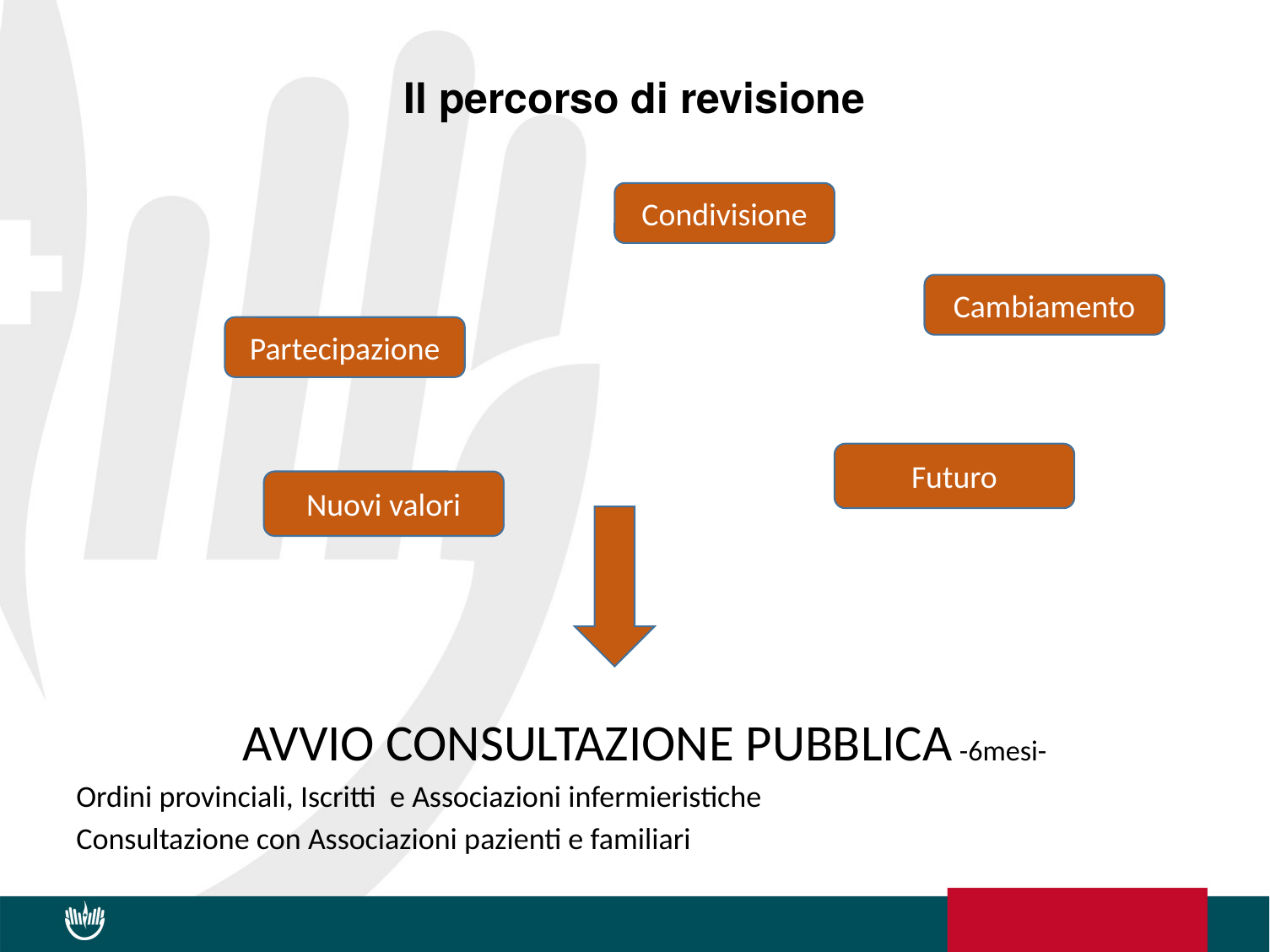

# Il percorso di revisione
Condivisione
Cambiamento
Partecipazione
Futuro
Nuovi valori

AVVIO CONSULTAZIONE PUBBLICA -6mesi-
Ordini provinciali, Iscritti  e Associazioni infermieristiche
Consultazione con Associazioni pazienti e familiari